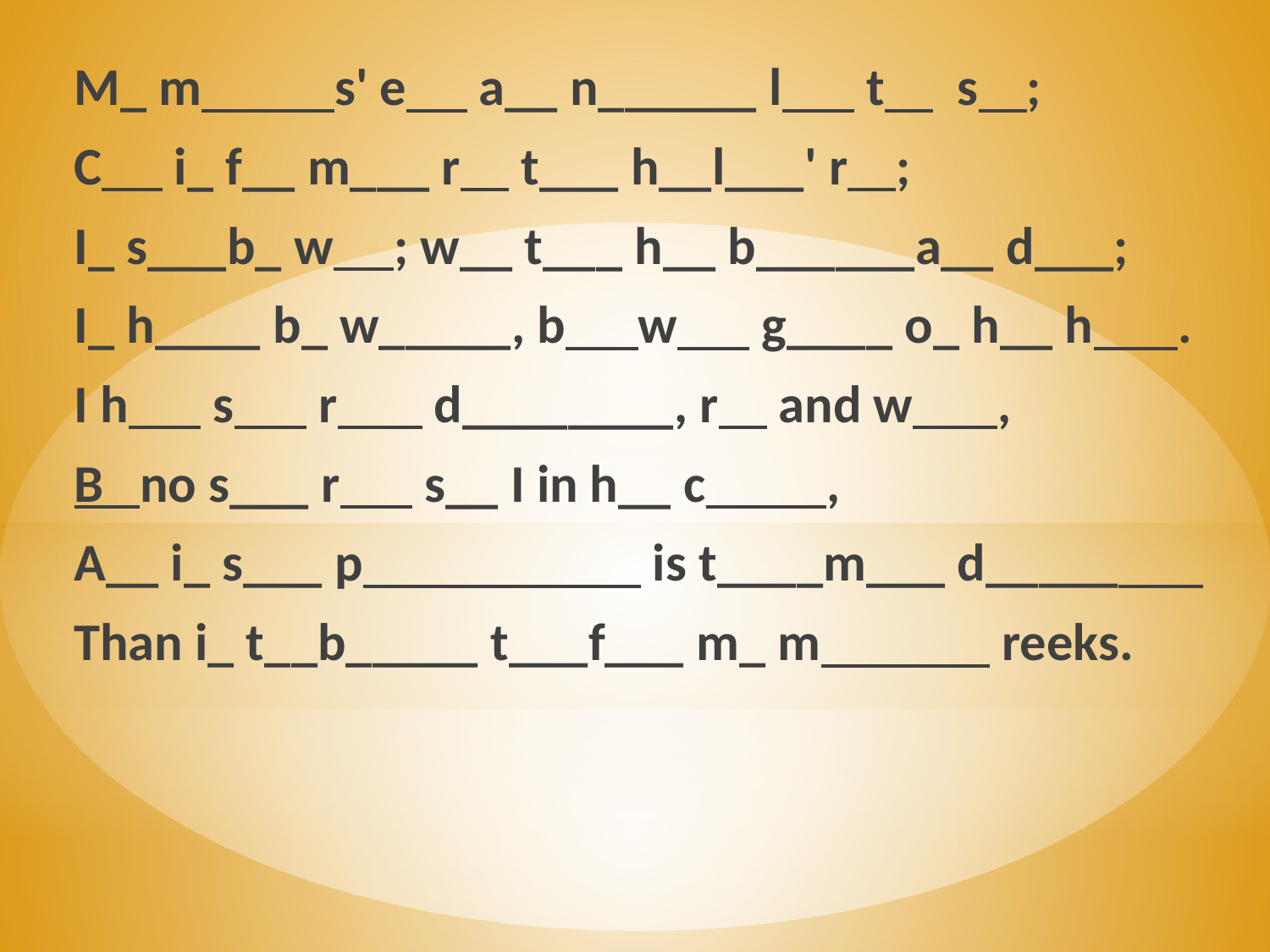

M_ m           s' e      a__ n______ l       t      s    ;
C      i_ f__ m___ r     t___ h__l___' r    ;
I_ s___b_ w     ; w__ t___ h__ b______a__ d___;
I_ h____ b_ w_____, b      w       g____ o_ h__ h       .
I h       s       r        d________, r     and w       ,
B   no s___ r       s__ I in h__ c          ,
A__ i_ s___ p                        is t____m___ d_____
Than i_ t__b_____ t___f___ m_ m               reeks.